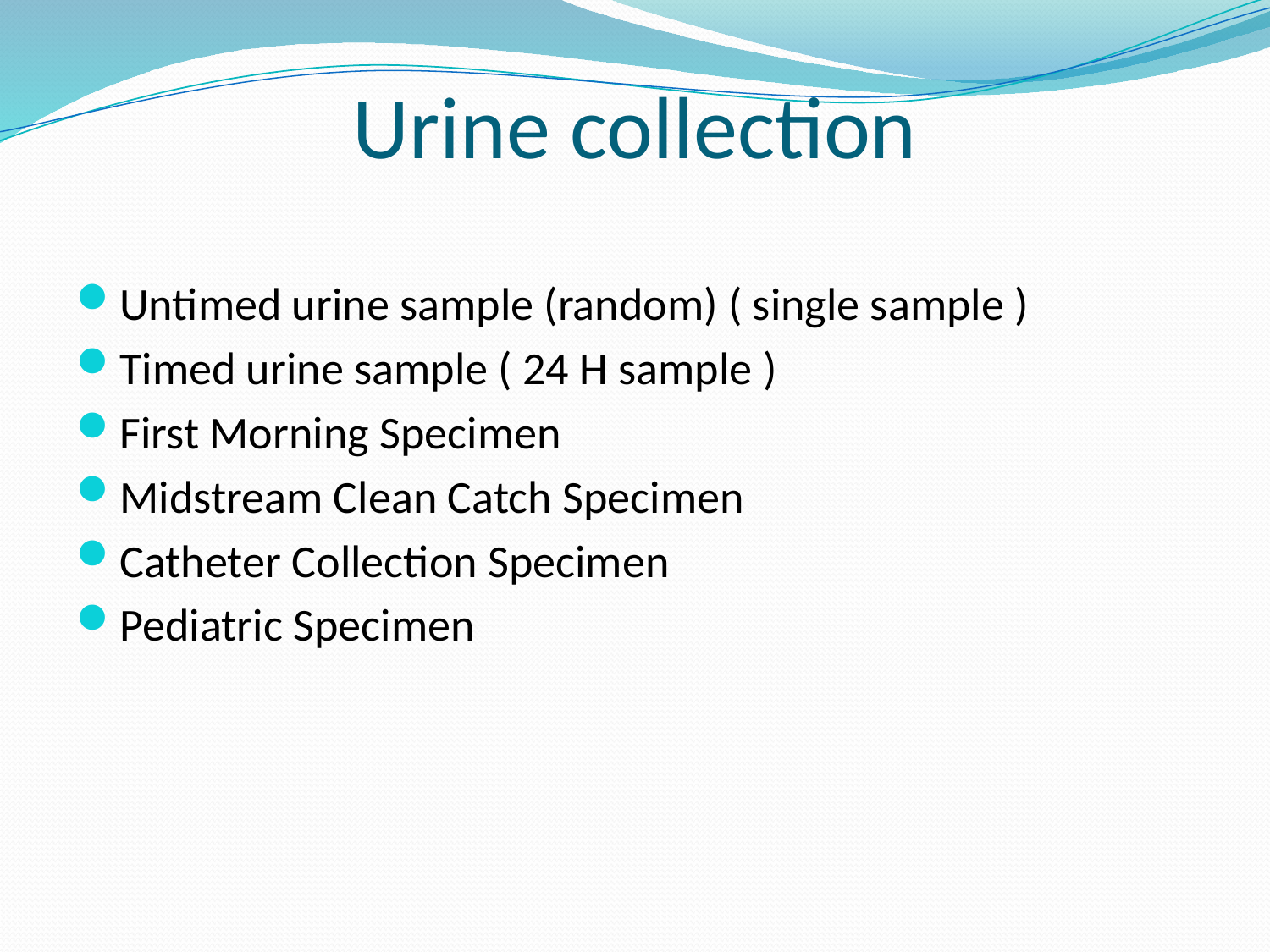

# Urine collection
Untimed urine sample (random) ( single sample )
Timed urine sample ( 24 H sample )
First Morning Specimen
Midstream Clean Catch Specimen
Catheter Collection Specimen
Pediatric Specimen